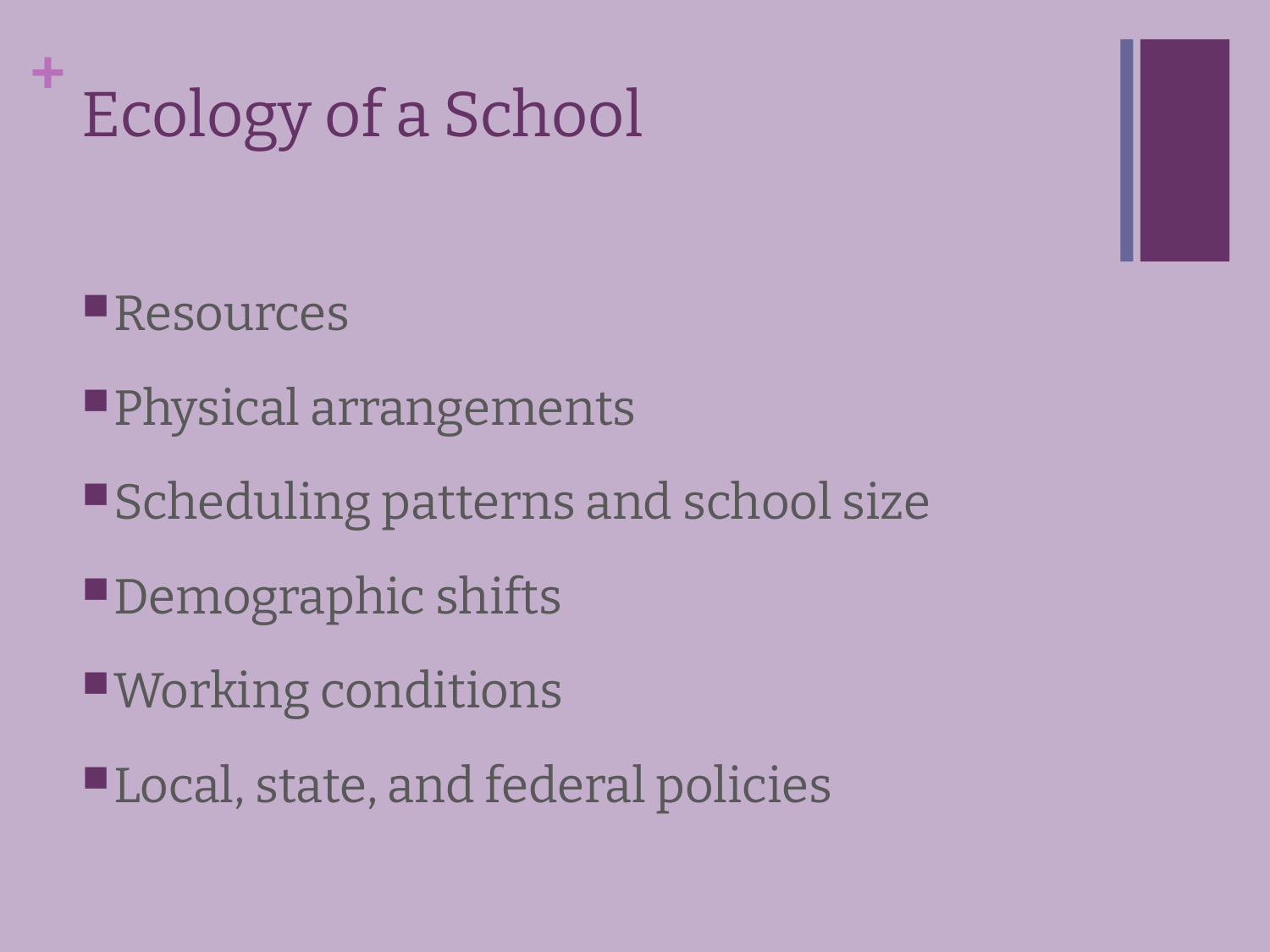

# Ecology of a School
Resources
Physical arrangements
Scheduling patterns and school size
Demographic shifts
Working conditions
Local, state, and federal policies